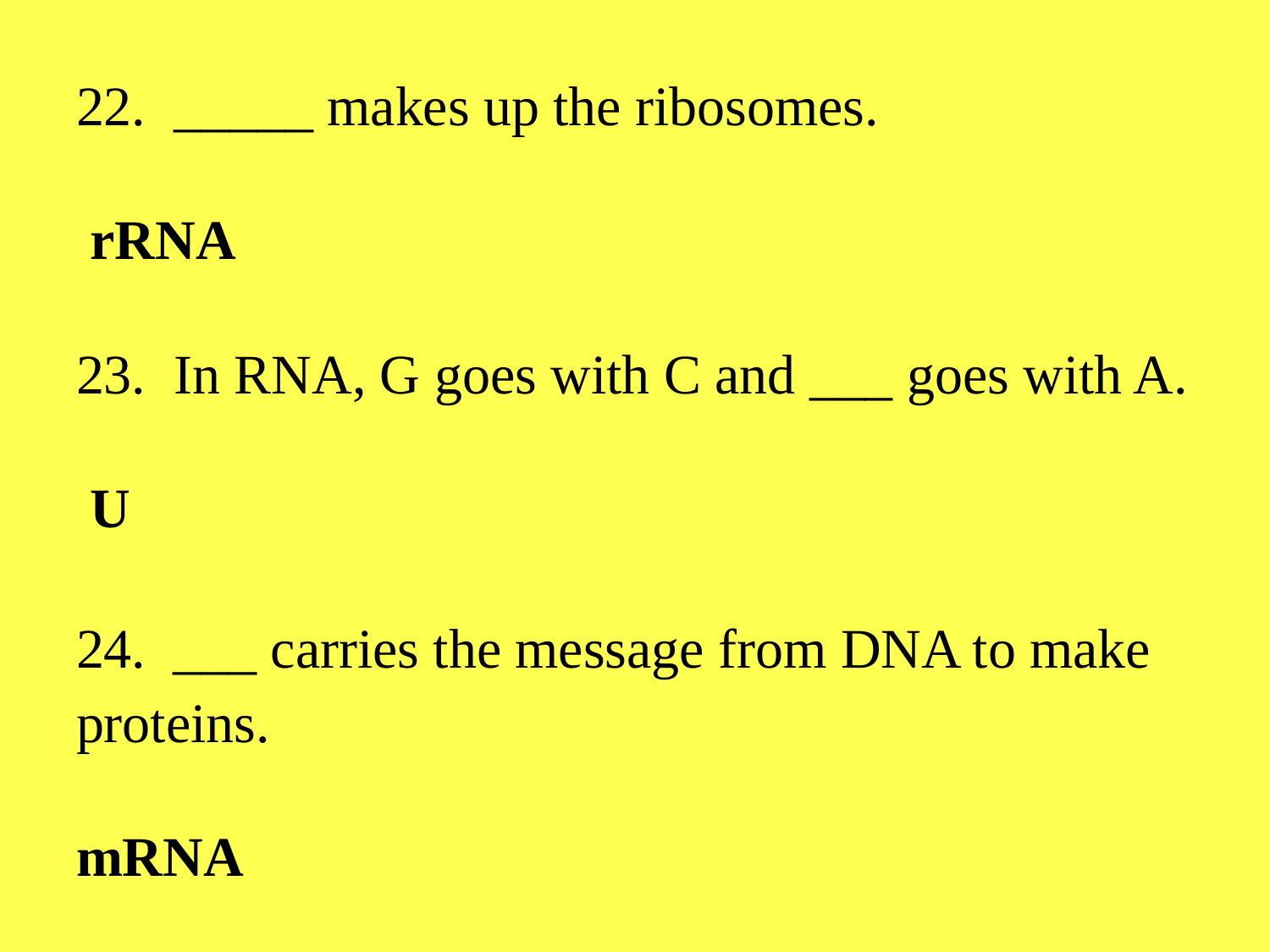

22.  _____ makes up the ribosomes.

 rRNA

23.  In RNA, G goes with C and ___ goes with A.

 U

  ___ carries the message from DNA to make proteins.

mRNA